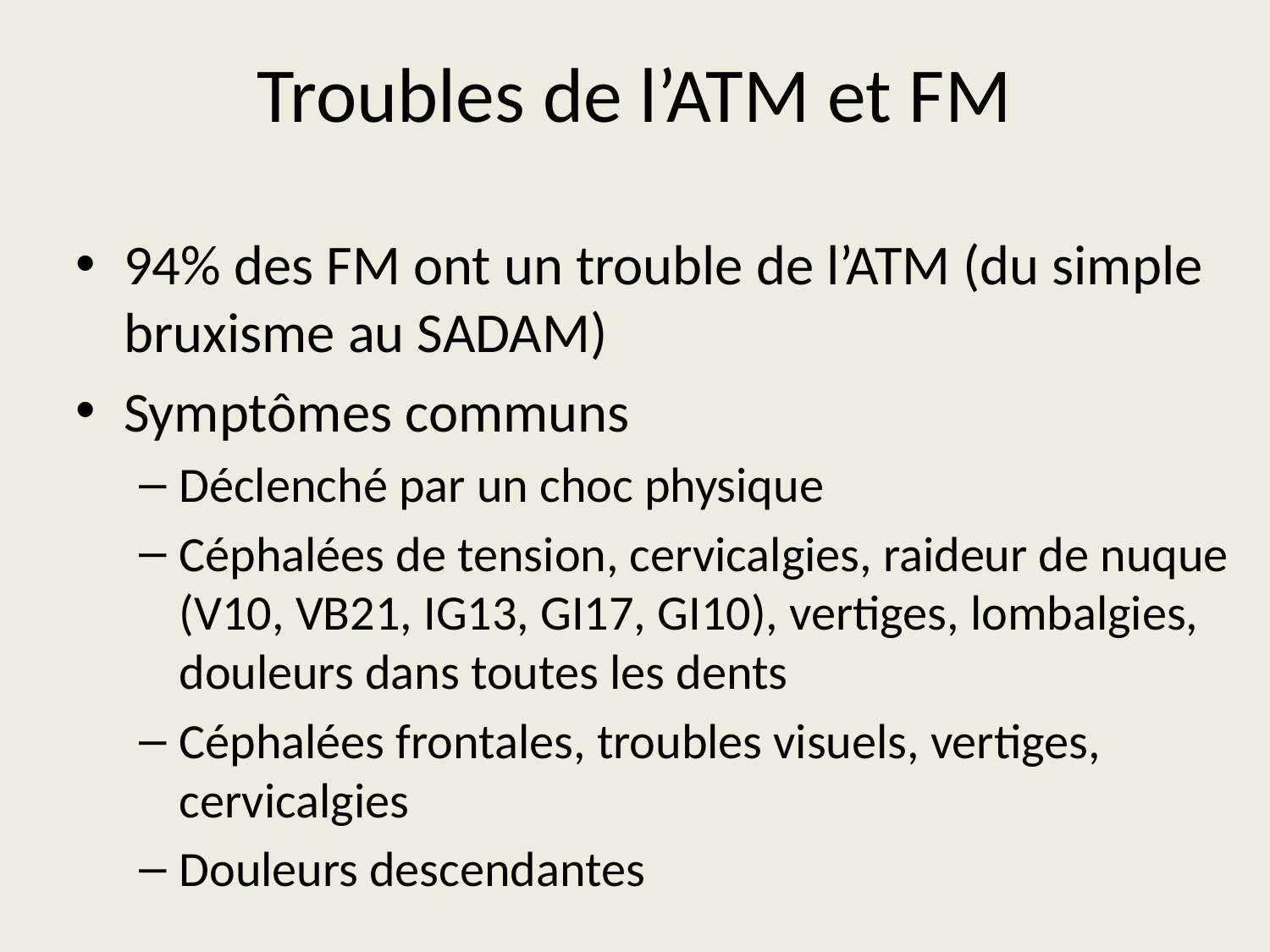

# Troubles de l’ATM et FM
94% des FM ont un trouble de l’ATM (du simple bruxisme au SADAM)
Symptômes communs
Déclenché par un choc physique
Céphalées de tension, cervicalgies, raideur de nuque (V10, VB21, IG13, GI17, GI10), vertiges, lombalgies, douleurs dans toutes les dents
Céphalées frontales, troubles visuels, vertiges, cervicalgies
Douleurs descendantes